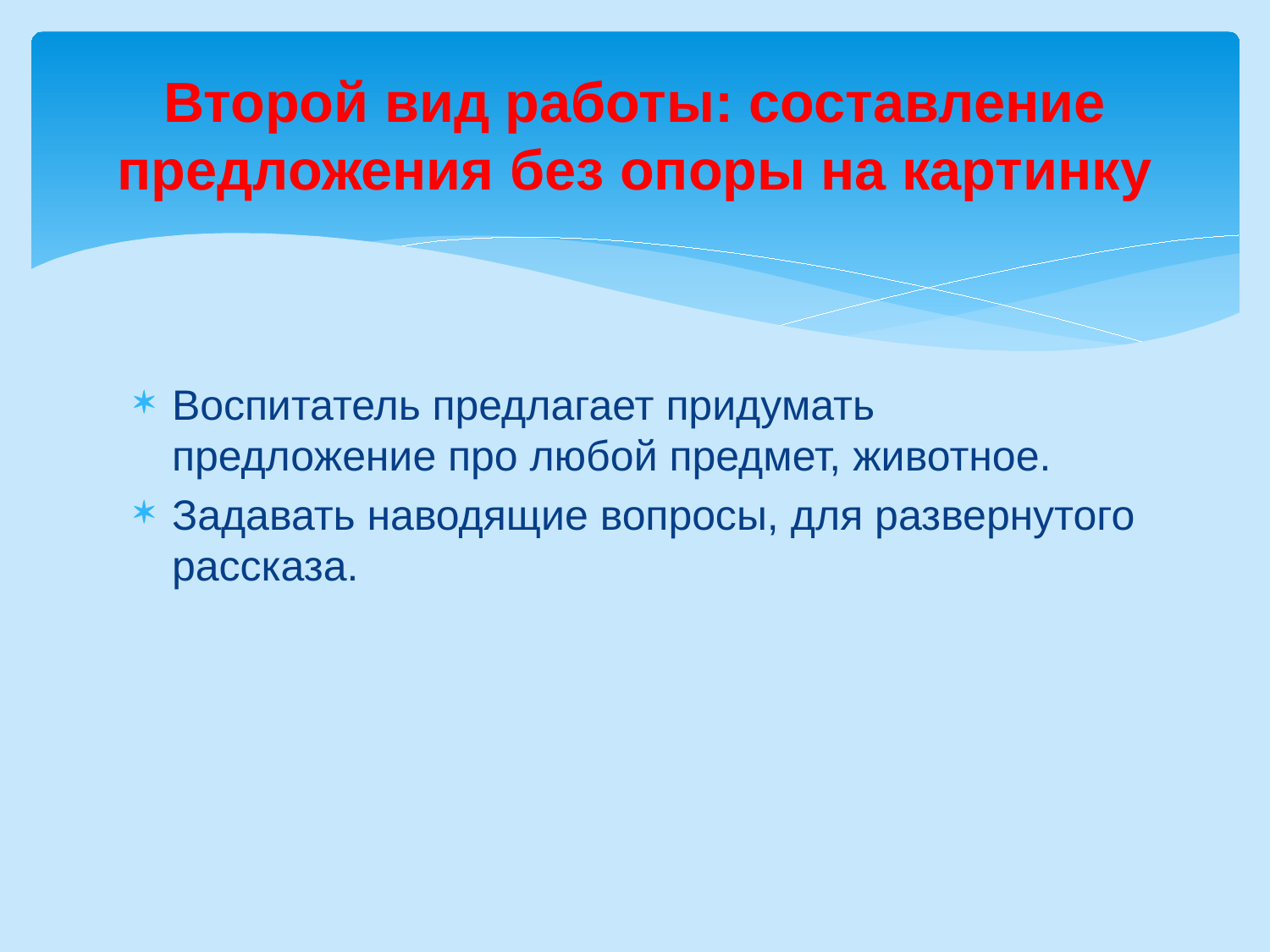

# Второй вид работы: составление предложения без опоры на картинку
Воспитатель предлагает придумать предложение про любой предмет, животное.
Задавать наводящие вопросы, для развернутого рассказа.